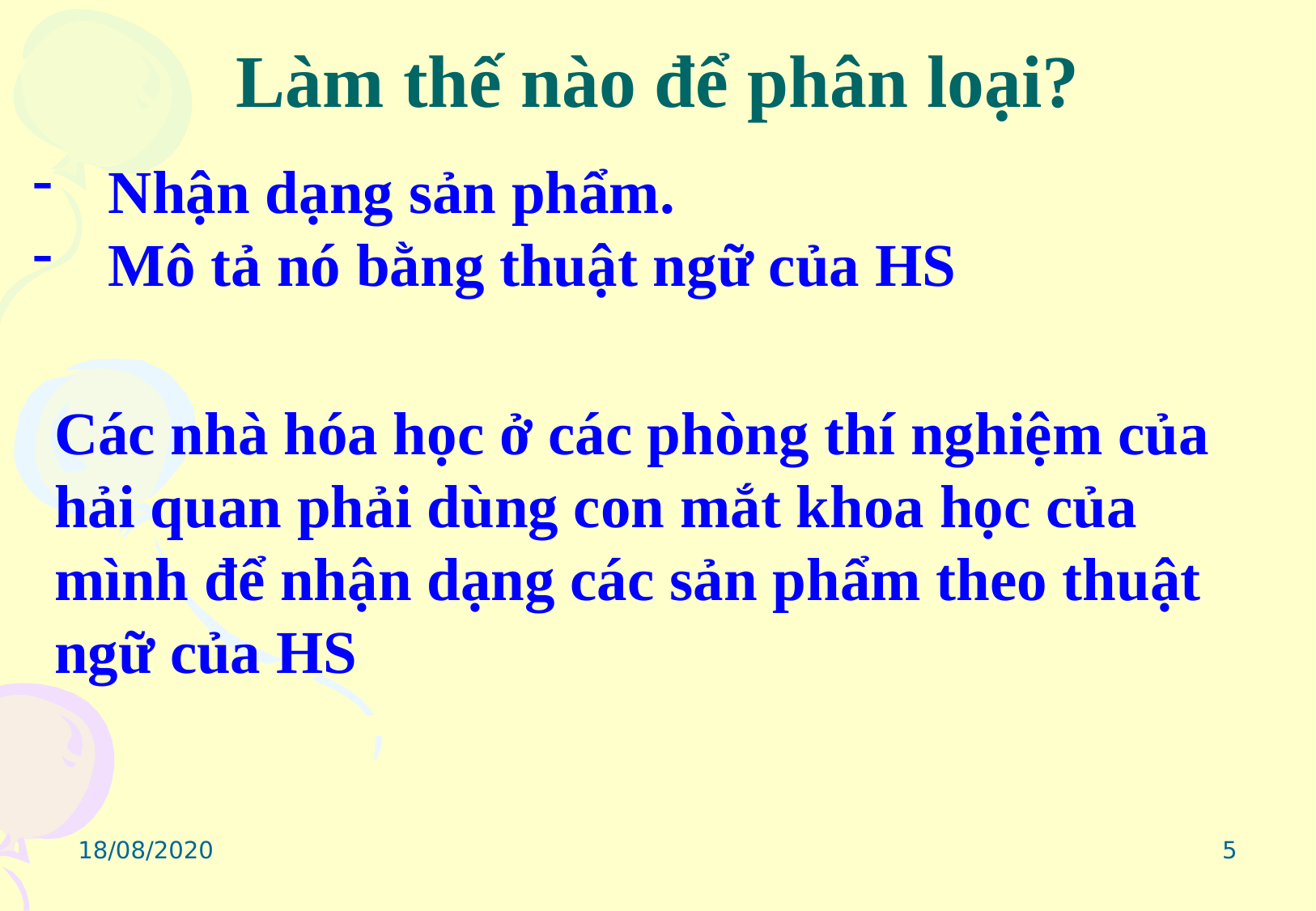

# Làm thế nào để phân loại?
Nhận dạng sản phẩm.
Mô tả nó bằng thuật ngữ của HS
Các nhà hóa học ở các phòng thí nghiệm của hải quan phải dùng con mắt khoa học của mình để nhận dạng các sản phẩm theo thuật ngữ của HS
18/08/2020
5